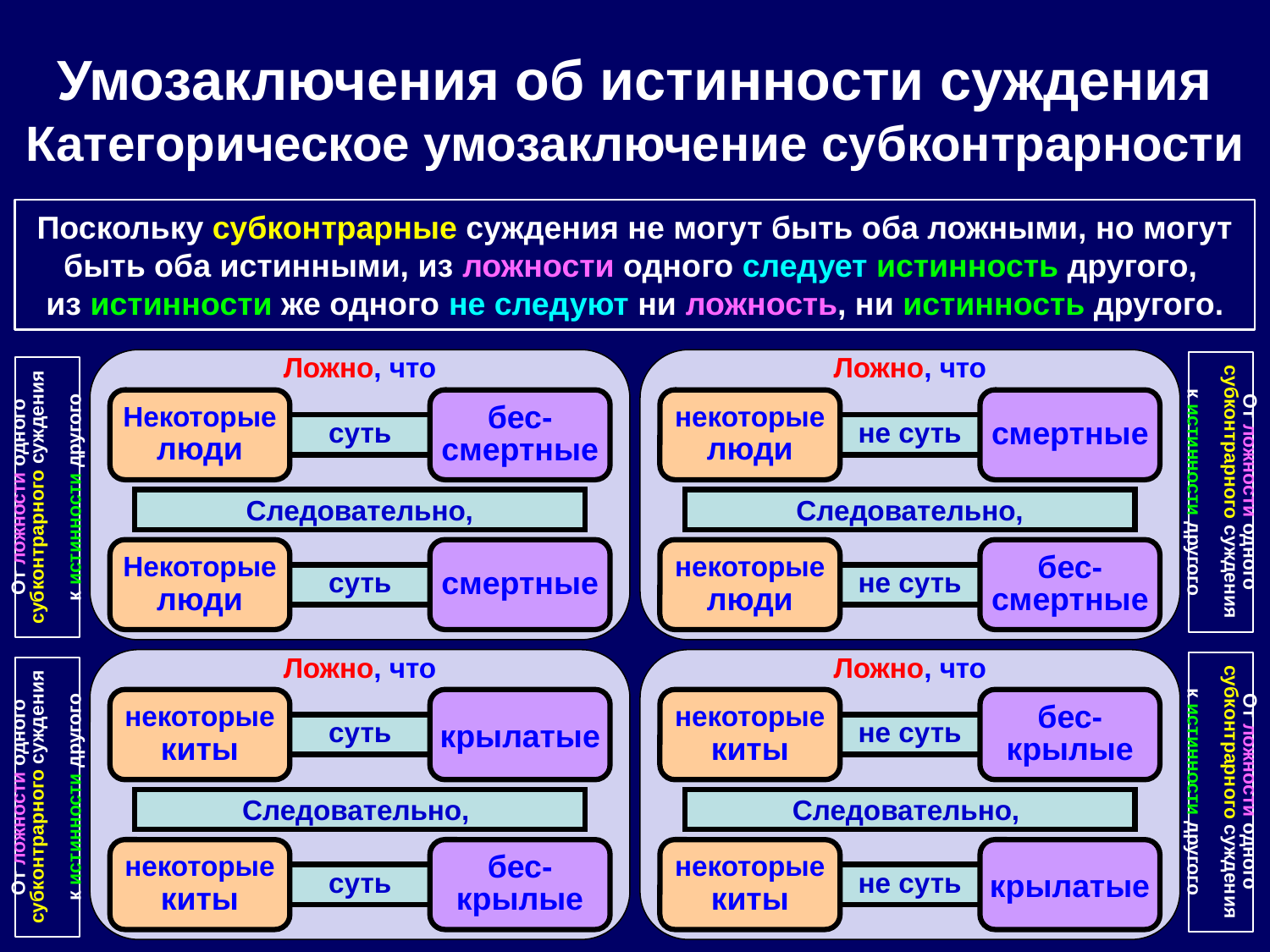

Умозаключения об истинности суждения
Категорическое умозаключение субконтрарности
Поскольку субконтрарные суждения не могут быть оба ложными, но могут быть оба истинными, из ложности одного следует истинность другого,
из истинности же одного не следуют ни ложность, ни истинность другого.
Ложно, что
Ложно, что
Некоторые
люди
бес-смертные
некоторые
люди
смертные
суть
не суть
От ложности одного субконтрарного суждения
к истинности другого
От ложности одного субконтрарного суждения
к истинности другого
Следовательно,
Следовательно,
Некоторые
люди
смертные
некоторые
люди
бес-смертные
суть
не суть
Ложно, что
Ложно, что
некоторые
киты
крылатые
некоторые
киты
бес-крылые
суть
не суть
От ложности одного субконтрарного суждения
к истинности другого
От ложности одного субконтрарного суждения
к истинности другого
Следовательно,
Следовательно,
некоторые
киты
бес-крылые
некоторые
киты
крылатые
суть
не суть